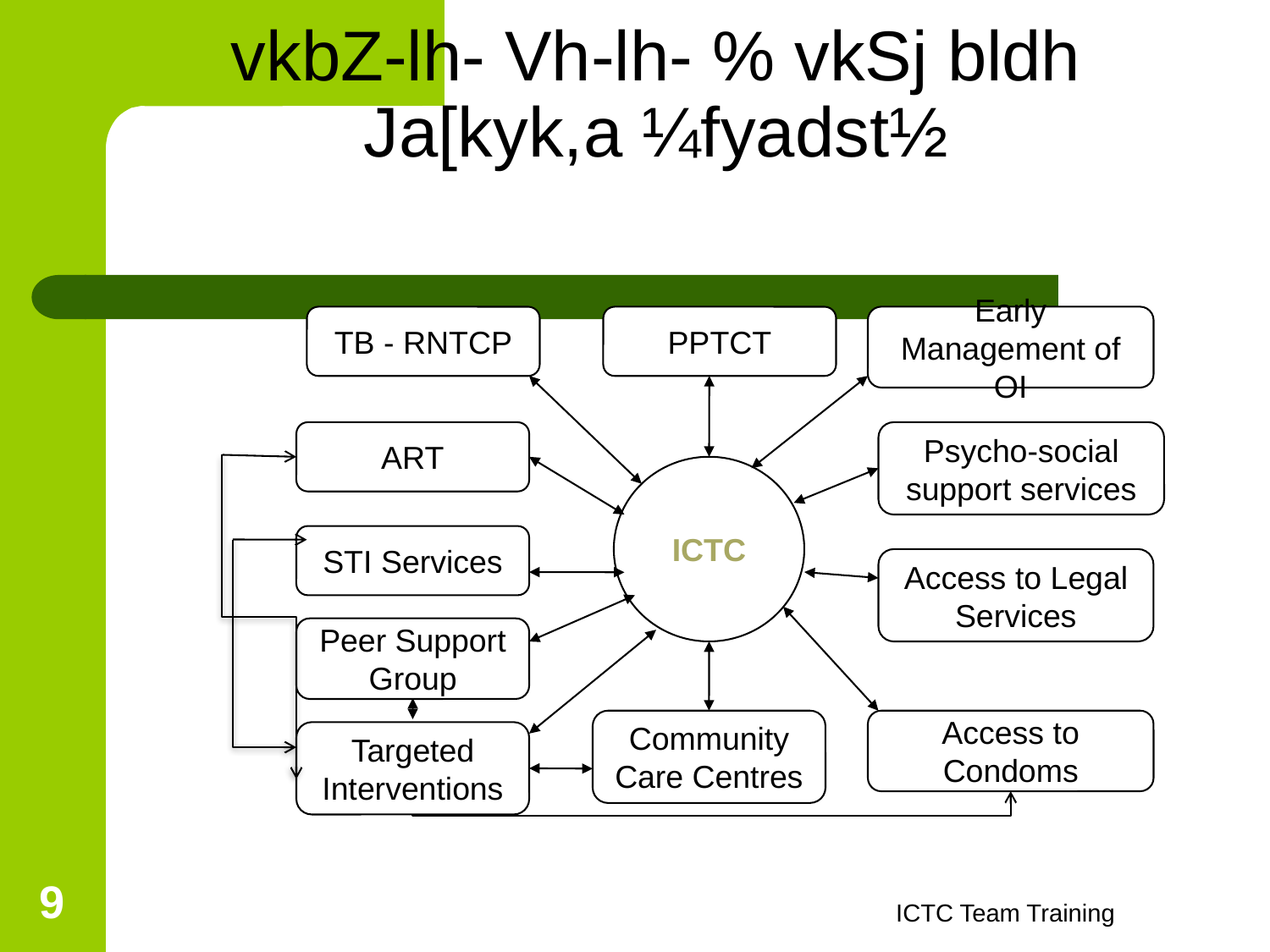

vkbZ-lh- Vh-lh- % vkSj bldh Ja[kyk,a ¼fyadst½
TB - RNTCP
PPTCT
Early Management of OI
ART
Psycho-social support services
ICTC
STI Services
Access to Legal Services
Peer Support Group
Community Care Centres
Access to Condoms
Targeted Interventions

9
ICTC Team Training